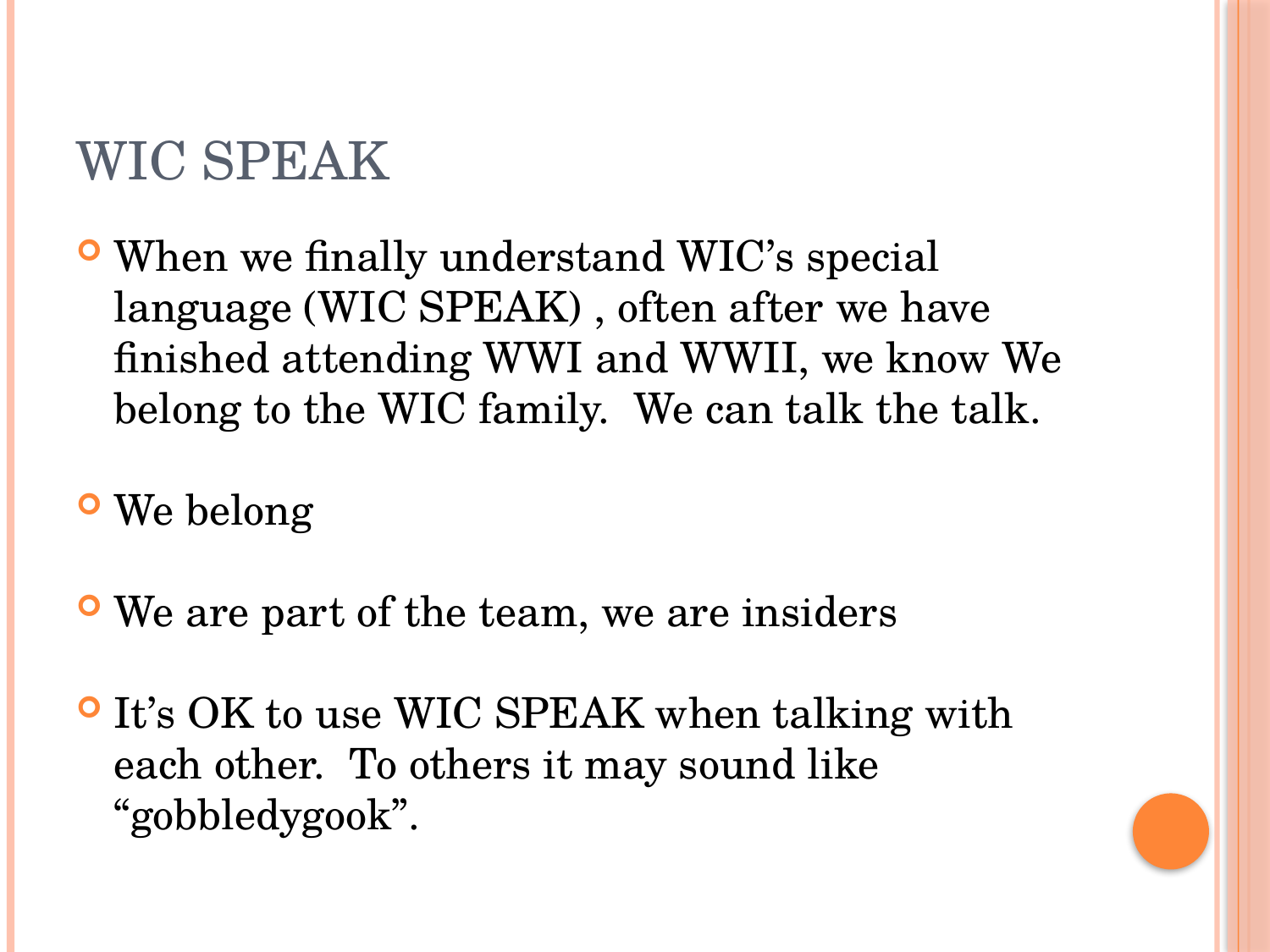

# WIC Speak
When we finally understand WIC’s special language (WIC SPEAK) , often after we have finished attending WWI and WWII, we know We belong to the WIC family.  We can talk the talk.

We belong

We are part of the team, we are insiders

It’s OK to use WIC SPEAK when talking with each other.  To others it may sound like “gobbledygook”.